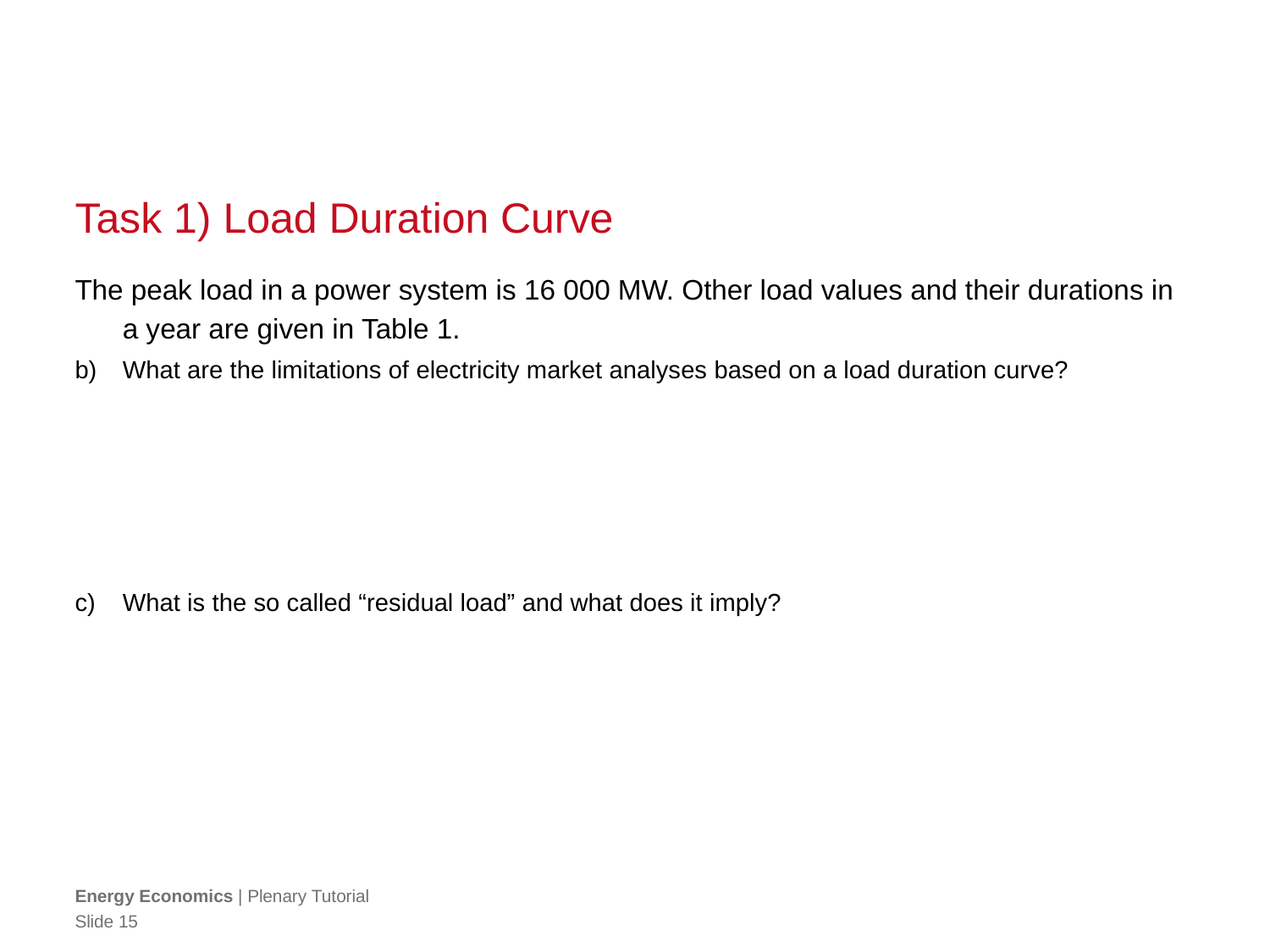

# Task 1) Load Duration Curve
The peak load in a power system is 16 000 MW. Other load values and their durations in a year are given in Table 1.
What are the limitations of electricity market analyses based on a load duration curve?

What is the so called “residual load” and what does it imply?

Energy Economics | Plenary Tutorial
Slide 15